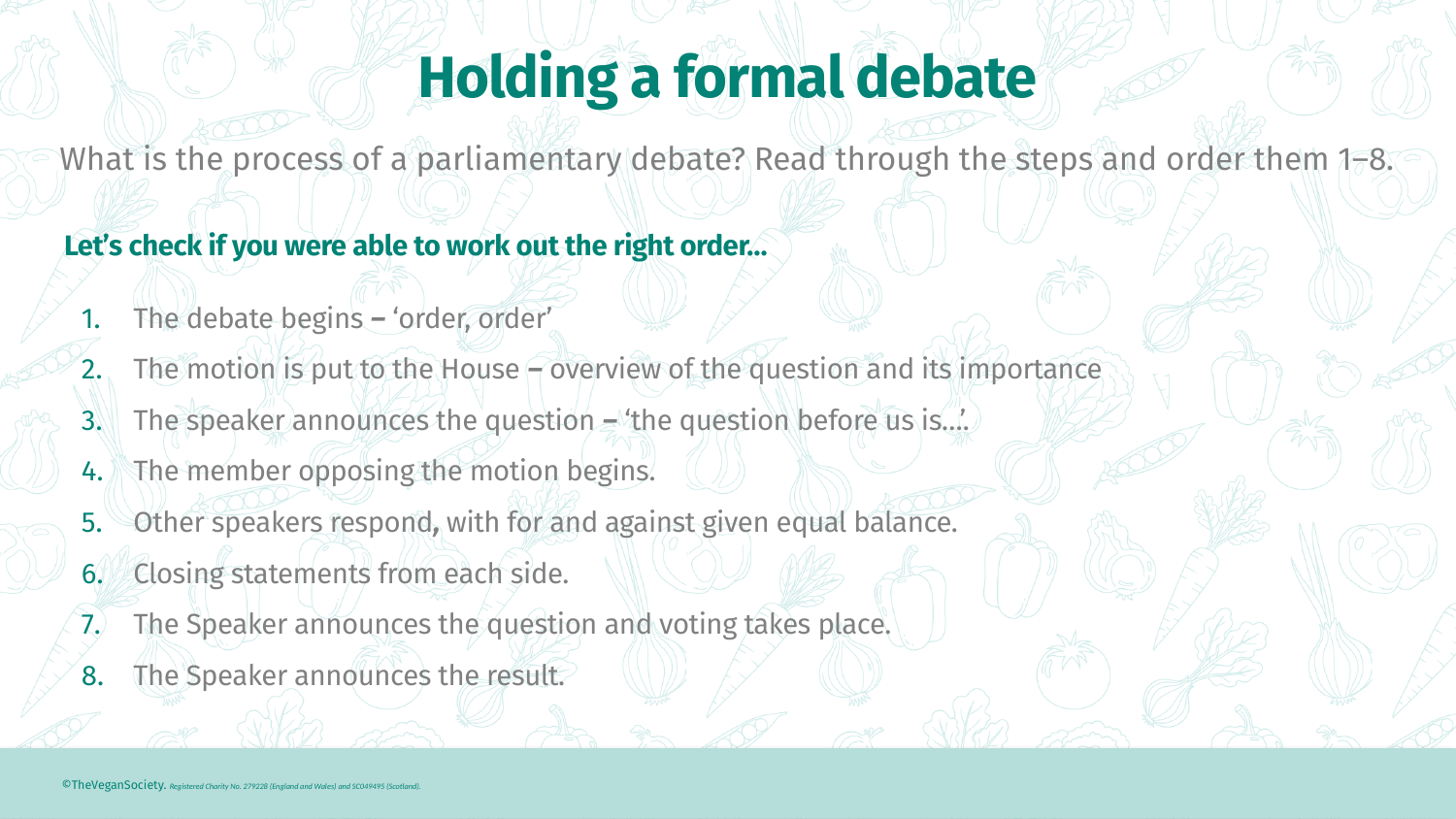

# Holding a formal debate
What is the process of a parliamentary debate? Read through the steps and order them 1–8.
Let’s check if you were able to work out the right order…
The debate begins – ‘order, order’
The motion is put to the House – overview of the question and its importance
The speaker announces the question – ‘the question before us is…’.
The member opposing the motion begins.
Other speakers respond, with for and against given equal balance.
Closing statements from each side.
The Speaker announces the question and voting takes place.
The Speaker announces the result.